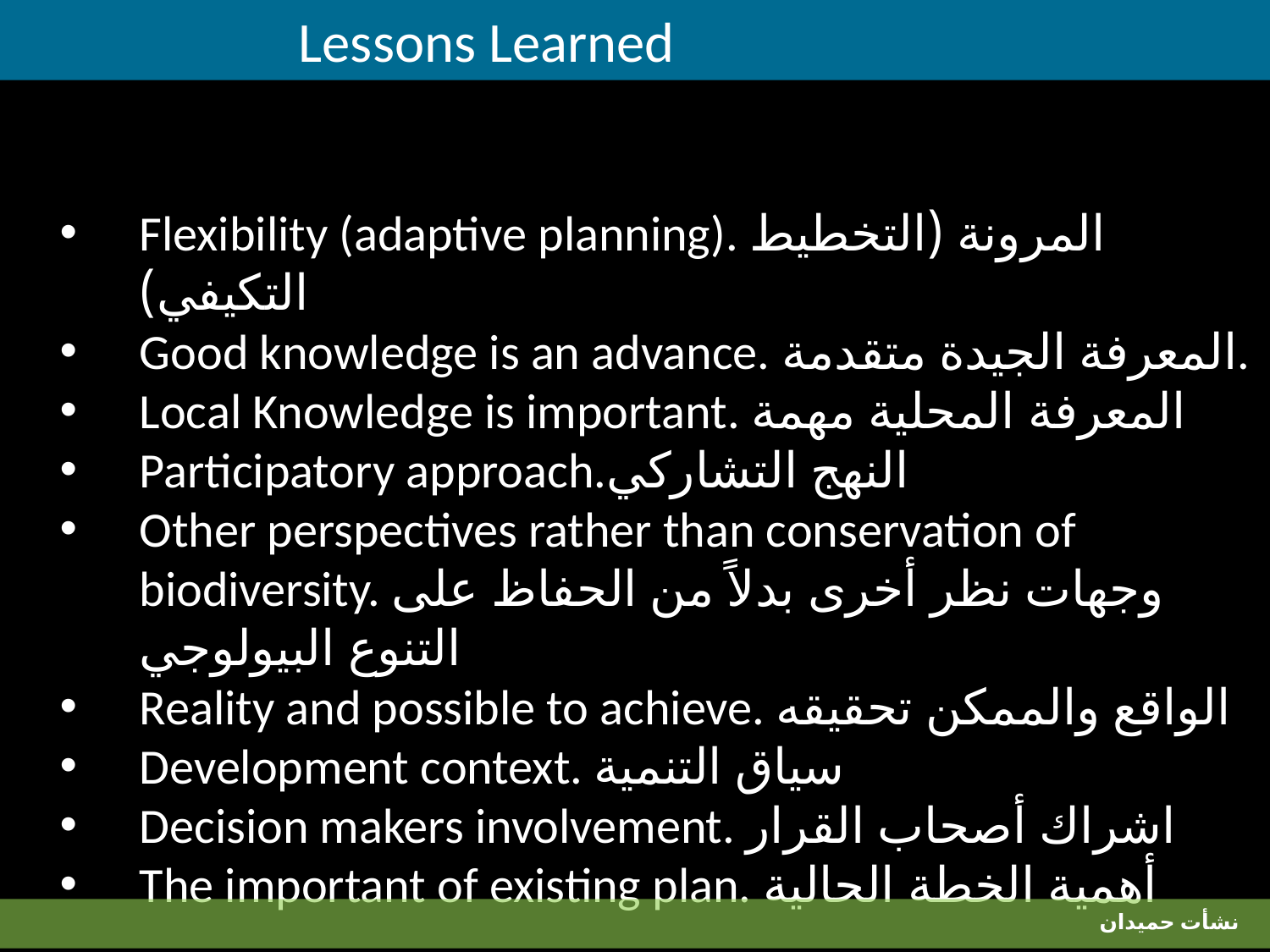

Lessons Learned
Flexibility (adaptive planning). المرونة (التخطيط التكيفي)
Good knowledge is an advance. المعرفة الجيدة متقدمة.
Local Knowledge is important. المعرفة المحلية مهمة
Participatory approach.النهج التشاركي
Other perspectives rather than conservation of biodiversity. وجهات نظر أخرى بدلاً من الحفاظ على التنوع البيولوجي
Reality and possible to achieve. الواقع والممكن تحقيقه
Development context. سياق التنمية
Decision makers involvement. اشراك أصحاب القرار
The important of existing plan. أهمية الخطة الحالية

نشأت حميدان